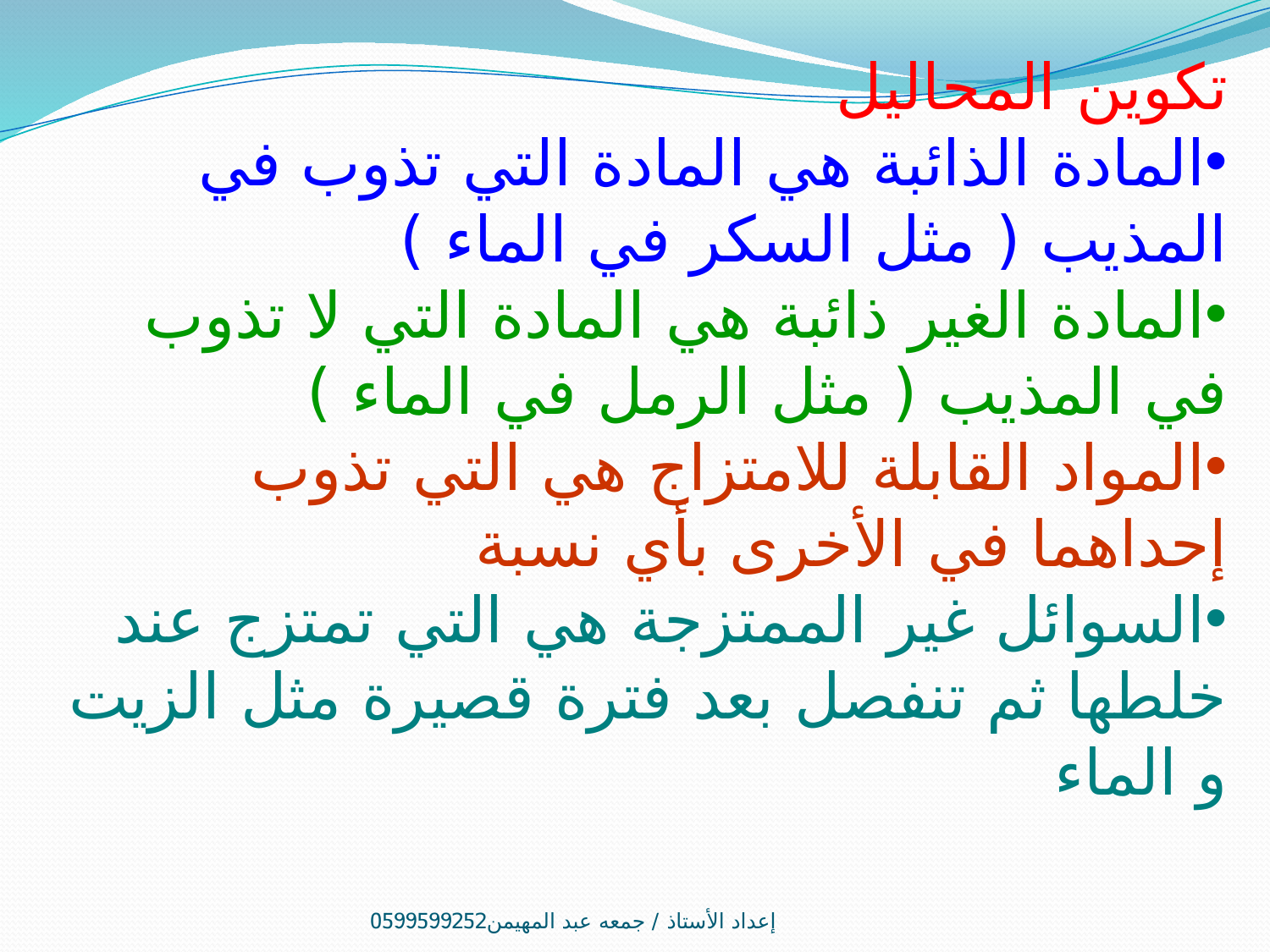

تكوين المحاليل
المادة الذائبة هي المادة التي تذوب في المذيب ( مثل السكر في الماء )
المادة الغير ذائبة هي المادة التي لا تذوب في المذيب ( مثل الرمل في الماء )
المواد القابلة للامتزاج هي التي تذوب إحداهما في الأخرى بأي نسبة
السوائل غير الممتزجة هي التي تمتزج عند خلطها ثم تنفصل بعد فترة قصيرة مثل الزيت و الماء
إعداد الأستاذ / جمعه عبد المهيمن0599599252